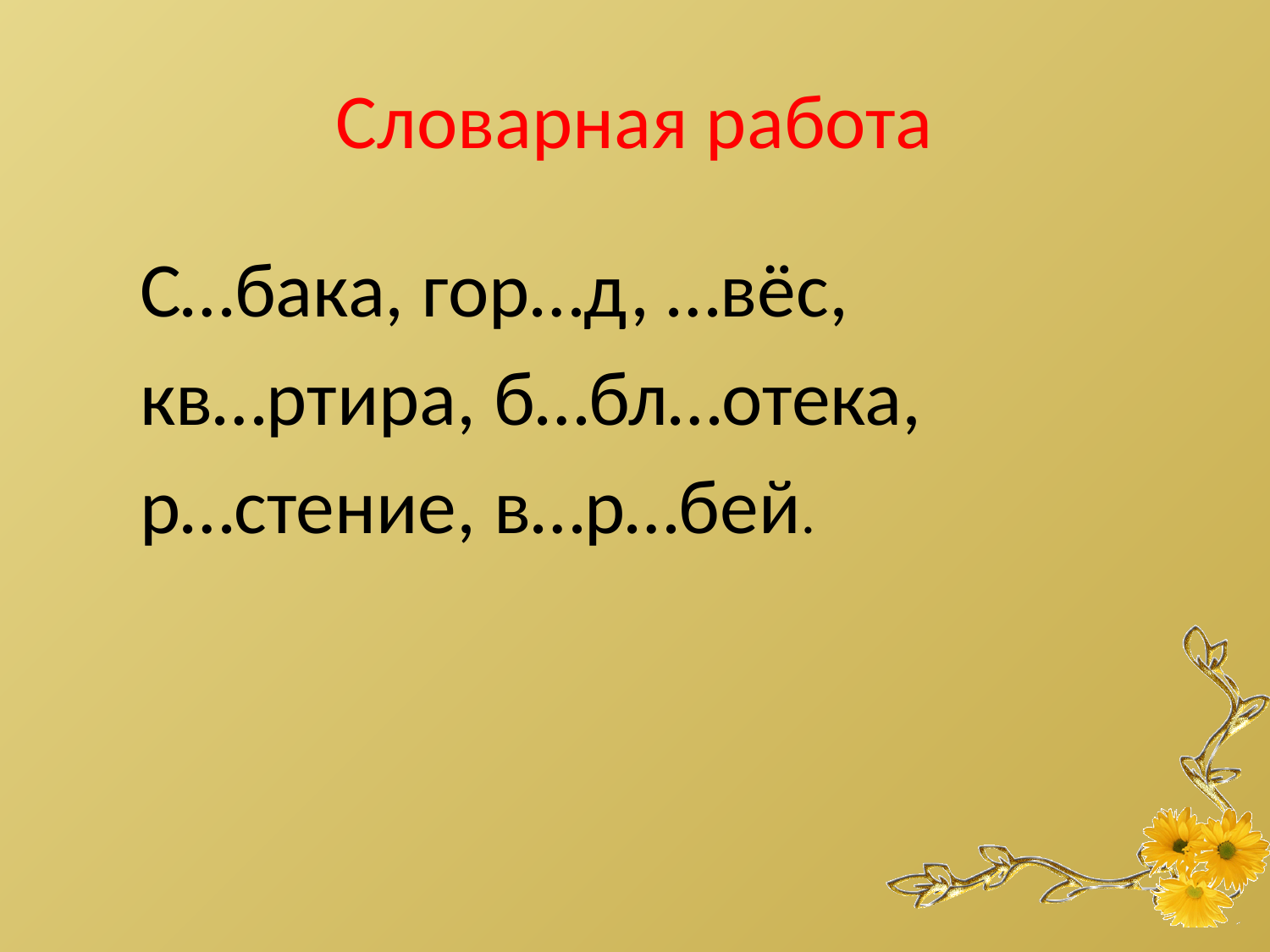

# Словарная работа
С…бака, гор…д, …вёс,
кв…ртира, б…бл…отека,
р…стение, в…р…бей.